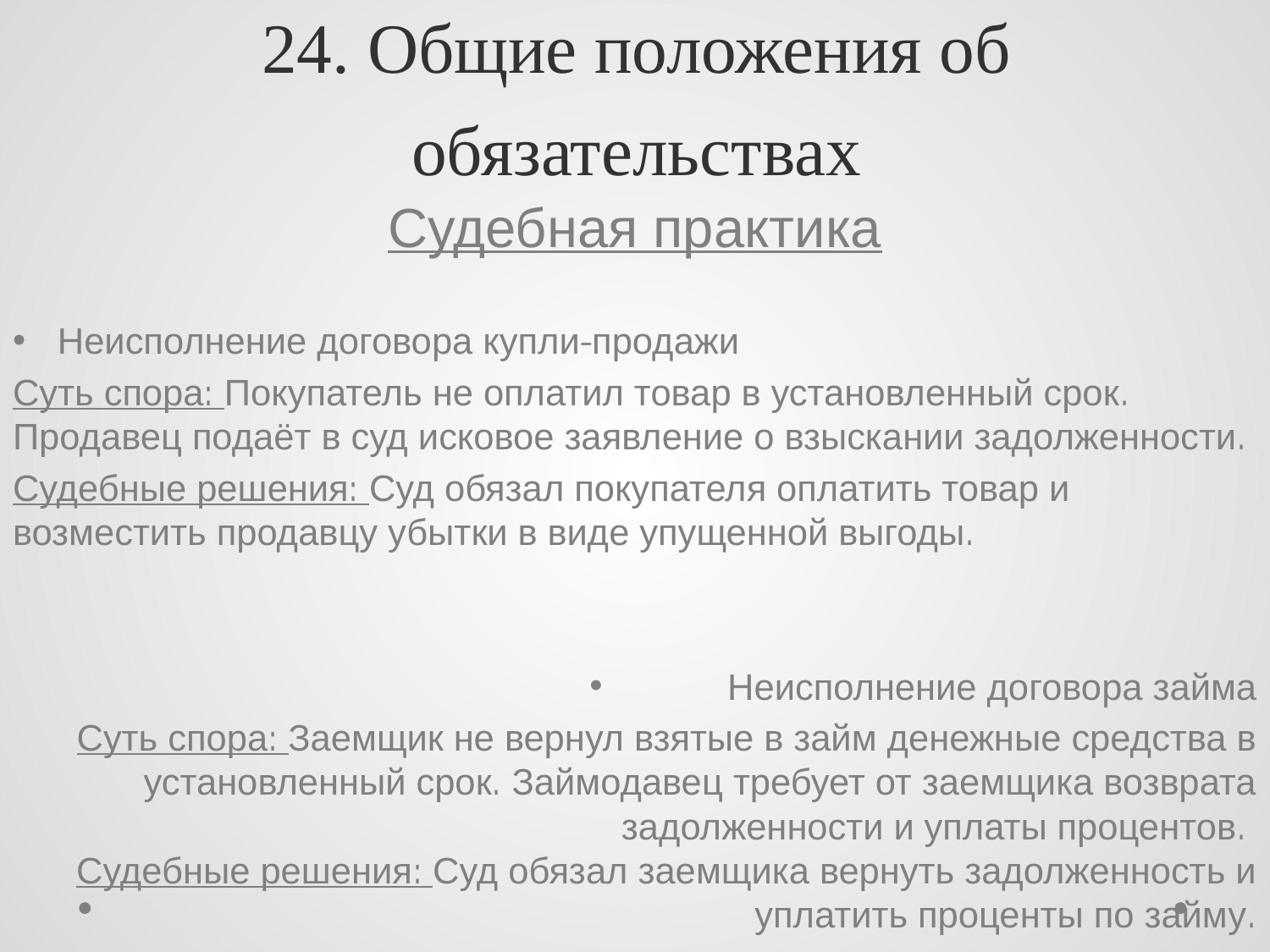

# 24. Общие положения об обязательствах
Судебная практика

Неисполнение договора купли-продажи
Суть спора: Покупатель не оплатил товар в установленный срок. Продавец подаёт в суд исковое заявление о взыскании задолженности.
Судебные решения: Суд обязал покупателя оплатить товар и возместить продавцу убытки в виде упущенной выгоды.

Неисполнение договора займа
Суть спора: Заемщик не вернул взятые в займ денежные средства в установленный срок. Займодавец требует от заемщика возврата задолженности и уплаты процентов.
Судебные решения: Суд обязал заемщика вернуть задолженность и уплатить проценты по займу.